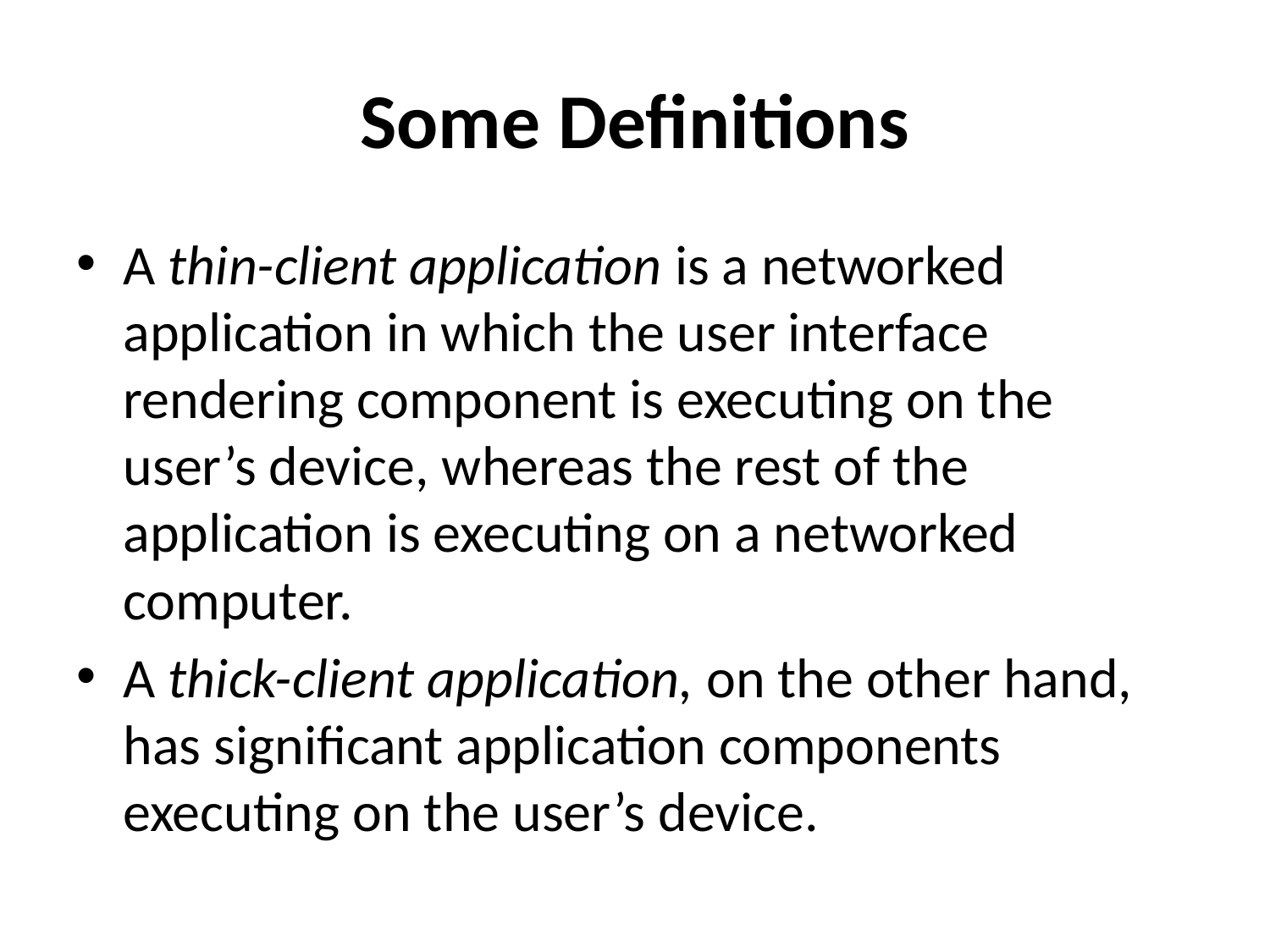

# Some Definitions
A thin-client application is a networked application in which the user interface rendering component is executing on the user’s device, whereas the rest of the application is executing on a networked computer.
A thick-client application, on the other hand, has significant application components executing on the user’s device.